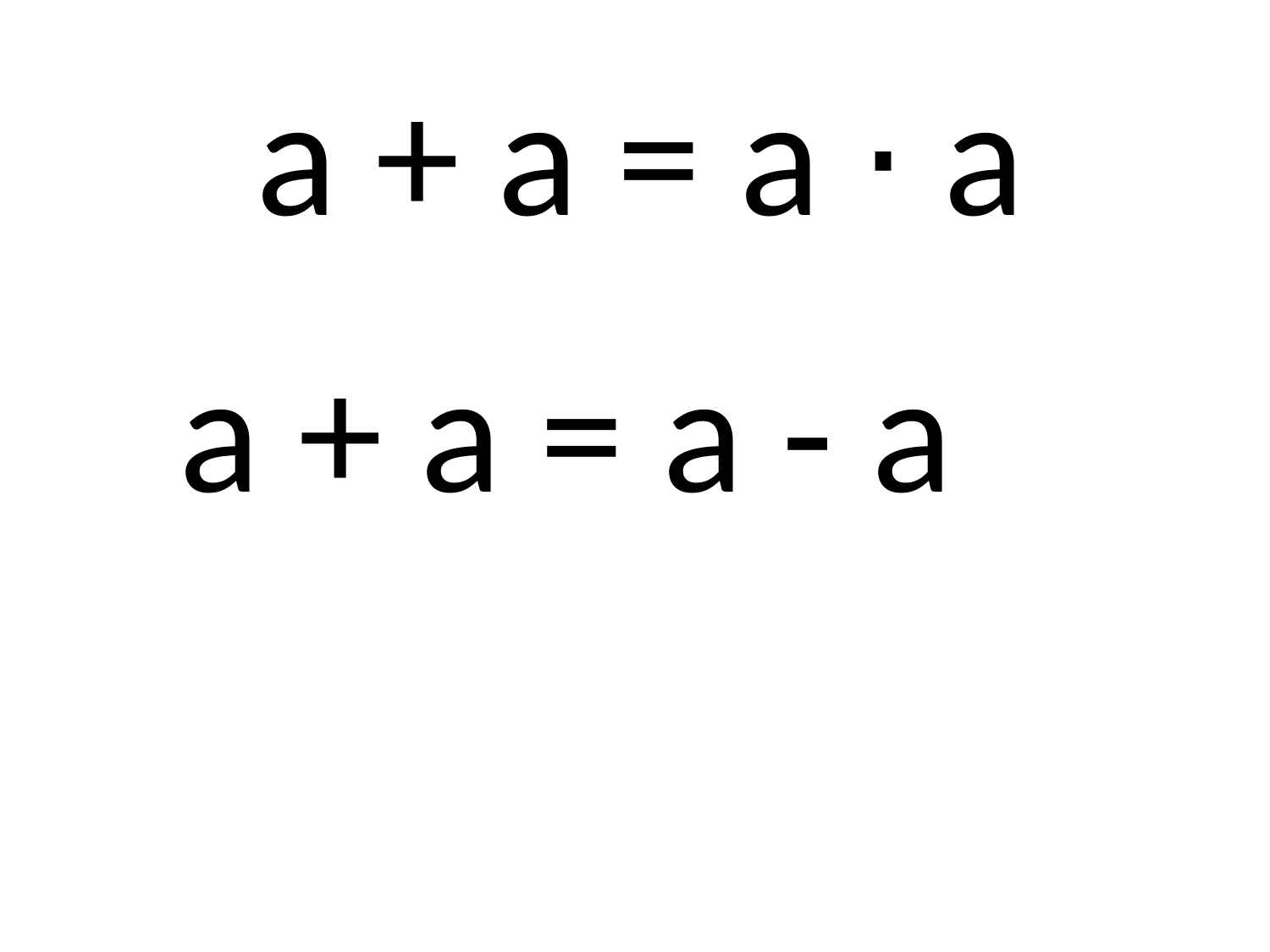

а + а = а ⋅ а
а + а = а - а